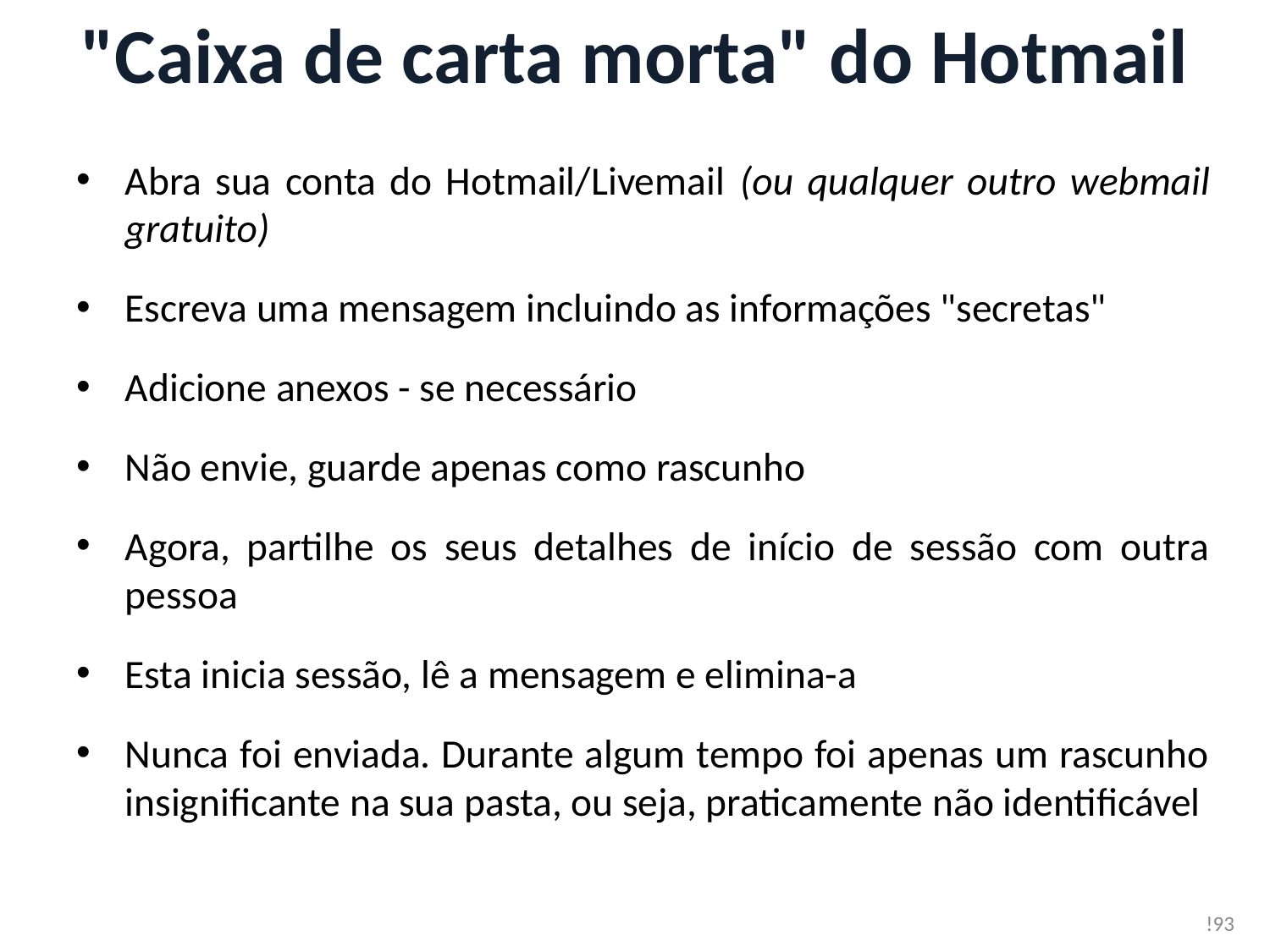

# "Caixa de carta morta" do Hotmail
Abra sua conta do Hotmail/Livemail (ou qualquer outro webmail gratuito)

Escreva uma mensagem incluindo as informações "secretas"

Adicione anexos - se necessário

Não envie, guarde apenas como rascunho

Agora, partilhe os seus detalhes de início de sessão com outra pessoa

Esta inicia sessão, lê a mensagem e elimina-a

Nunca foi enviada. Durante algum tempo foi apenas um rascunho insignificante na sua pasta, ou seja, praticamente não identificável
!93